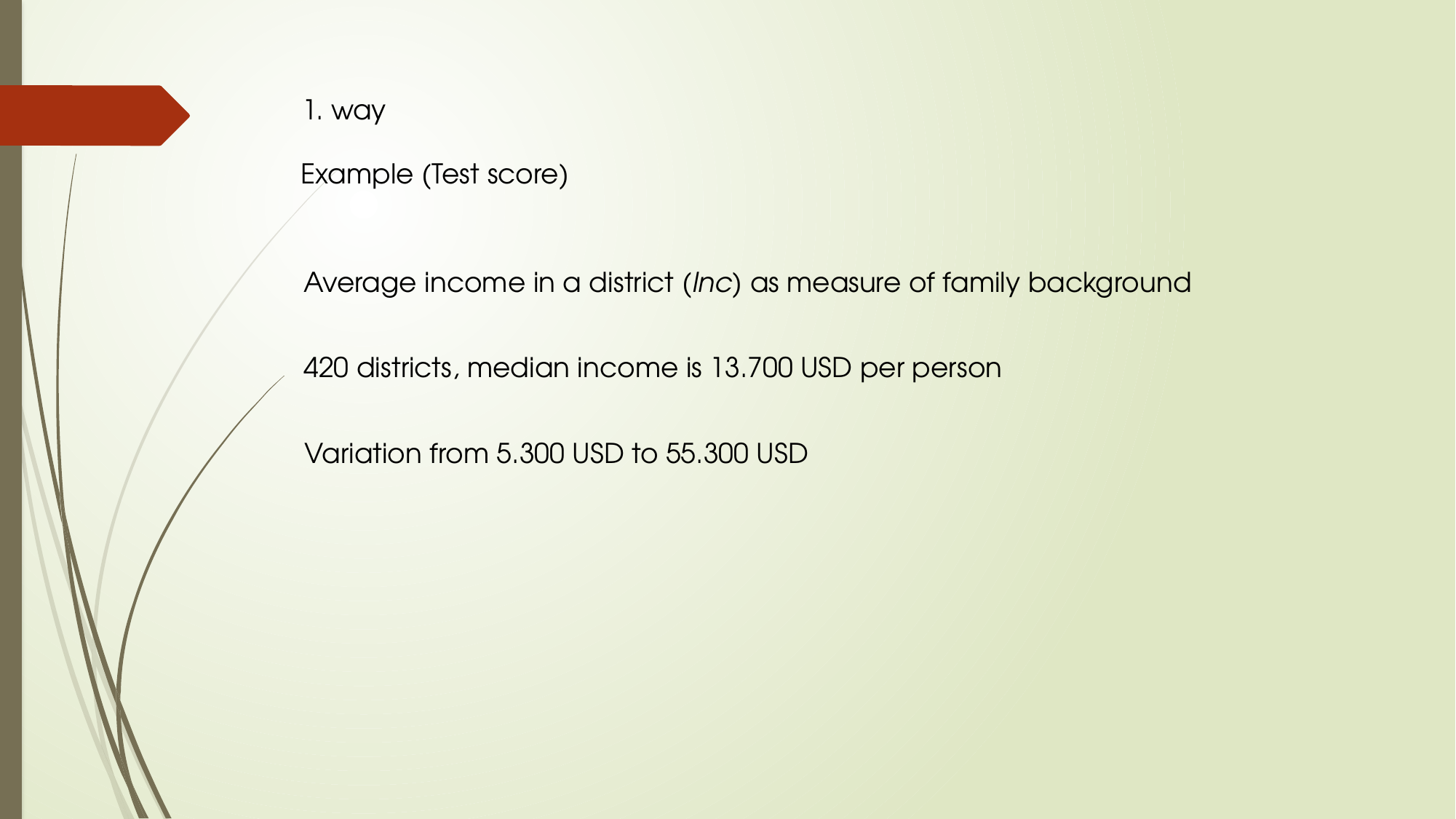

1. way
Example (Test score)
Average income in a district (Inc) as measure of family background
420 districts, median income is 13.700 USD per person
Variation from 5.300 USD to 55.300 USD